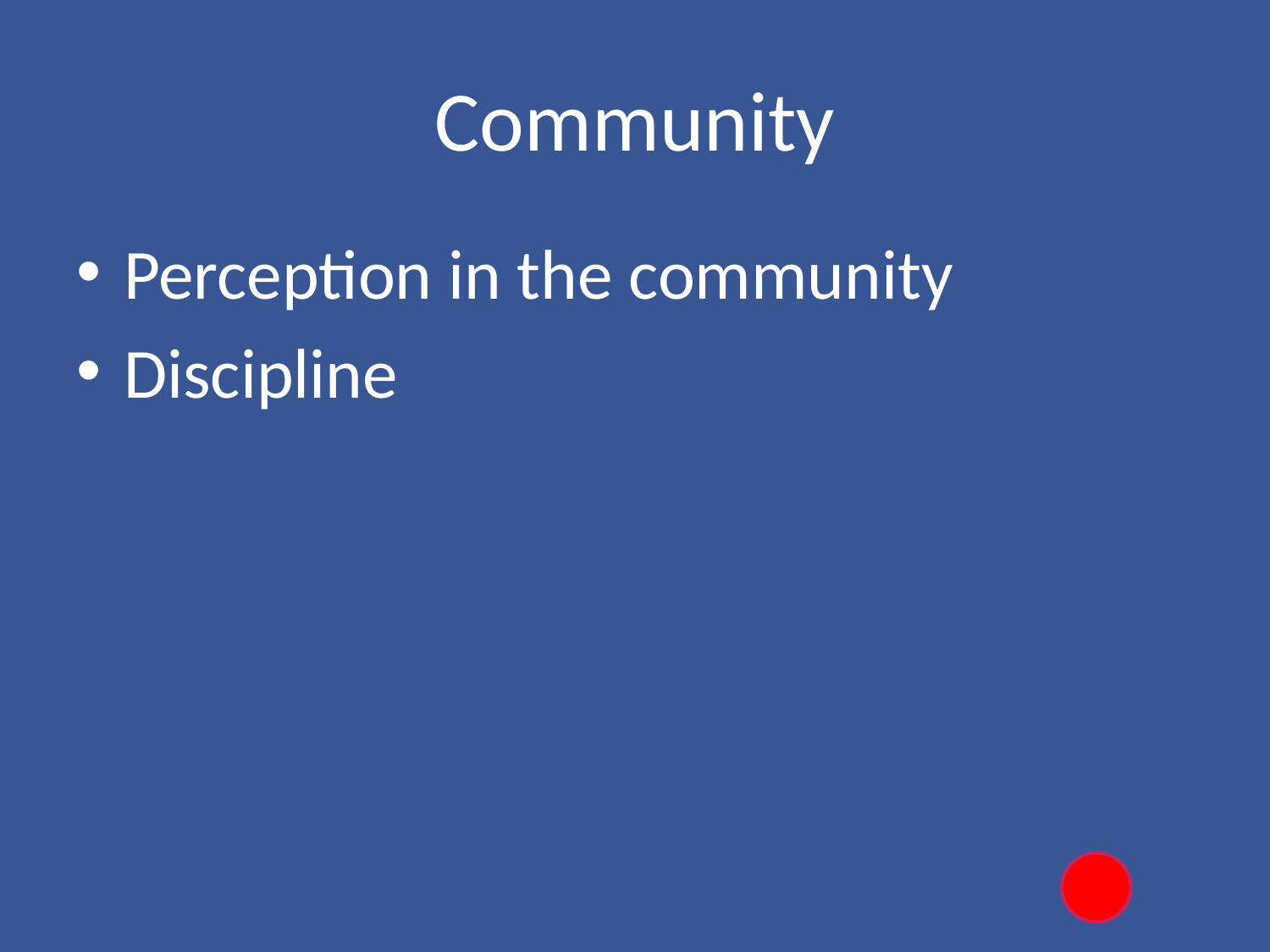

# Community
Perception in the community
Discipline